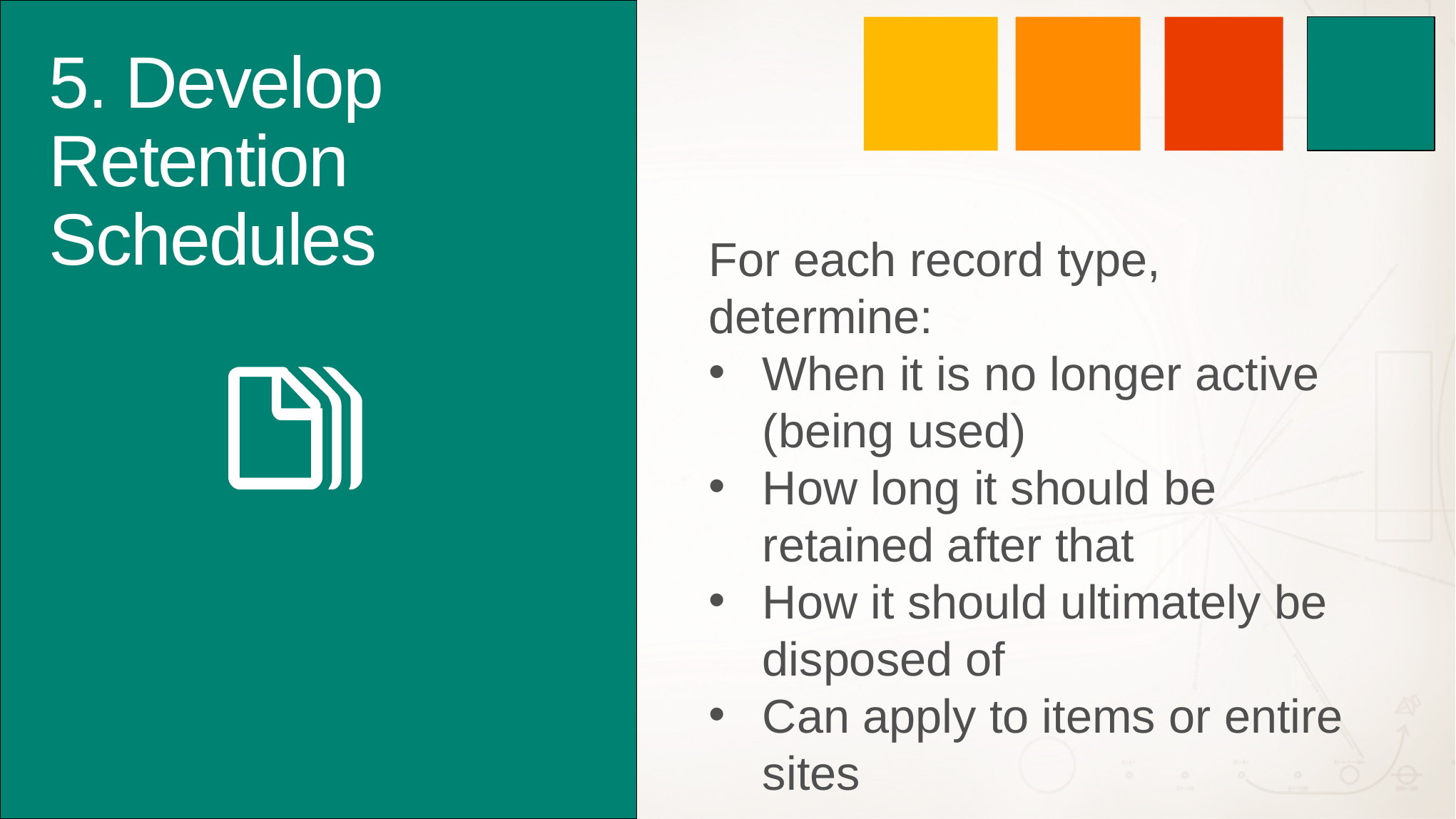

# 5. Develop Retention Schedules
For each record type, determine:
When it is no longer active (being used)
How long it should be retained after that
How it should ultimately be disposed of
Can apply to items or entire sites